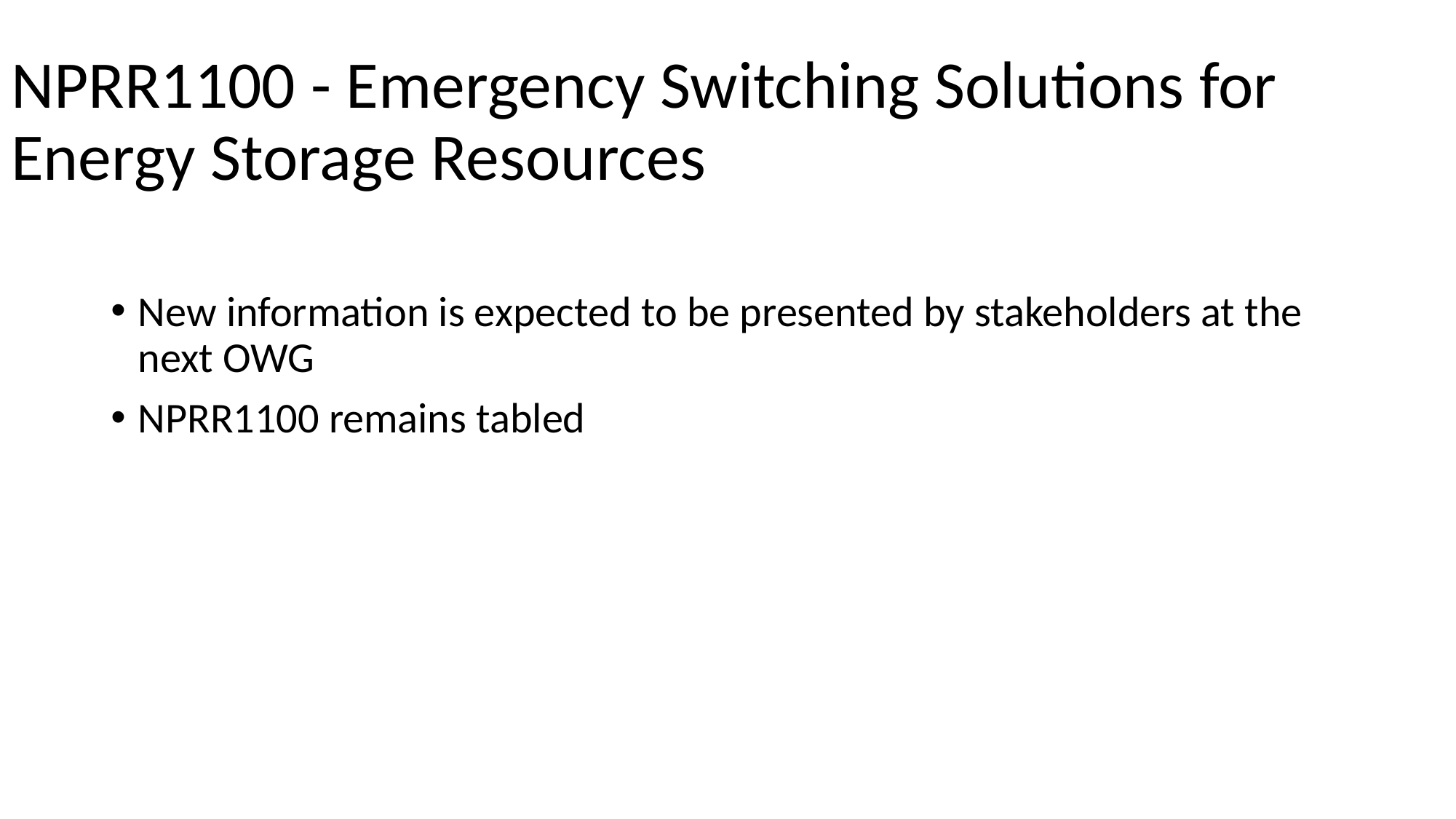

# NPRR1100 - Emergency Switching Solutions for Energy Storage Resources

New information is expected to be presented by stakeholders at the next OWG
NPRR1100 remains tabled